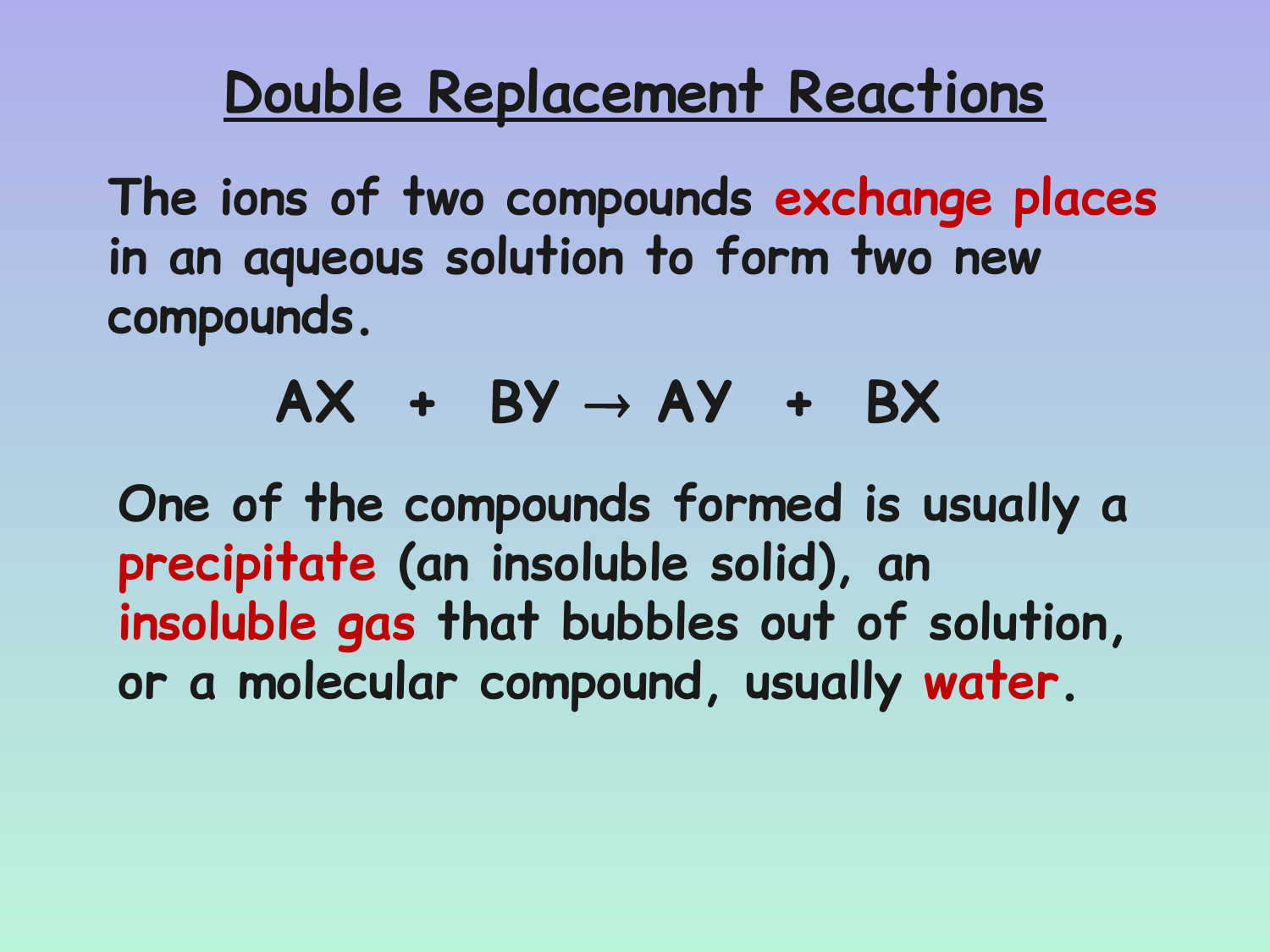

# Double Replacement Reactions
The ions of two compounds exchange places in an aqueous solution to form two new compounds.
AX  +  BY → AY  +  BX
One of the compounds formed is usually a
precipitate (an insoluble solid), an insoluble gas that bubbles out of solution, or a molecular compound, usually water.